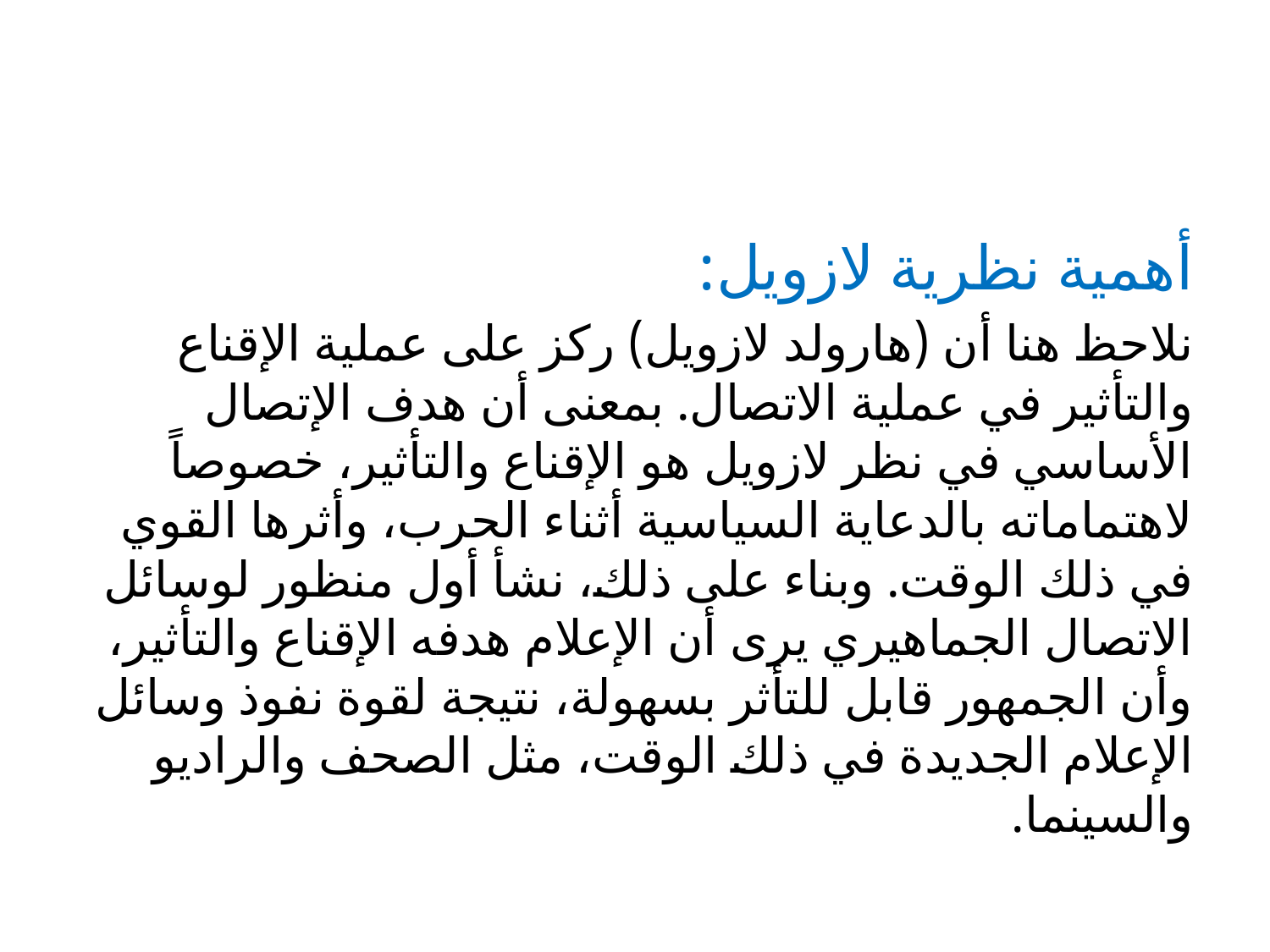

#
أهمية نظرية لازويل:
نلاحظ هنا أن (هارولد لازويل) ركز على عملية الإقناع والتأثير في عملية الاتصال. بمعنى أن هدف الإتصال الأساسي في نظر لازويل هو الإقناع والتأثير، خصوصاً لاهتماماته بالدعاية السياسية أثناء الحرب، وأثرها القوي في ذلك الوقت. وبناء على ذلك، نشأ أول منظور لوسائل الاتصال الجماهيري يرى أن الإعلام هدفه الإقناع والتأثير، وأن الجمهور قابل للتأثر بسهولة، نتيجة لقوة نفوذ وسائل الإعلام الجديدة في ذلك الوقت، مثل الصحف والراديو والسينما.